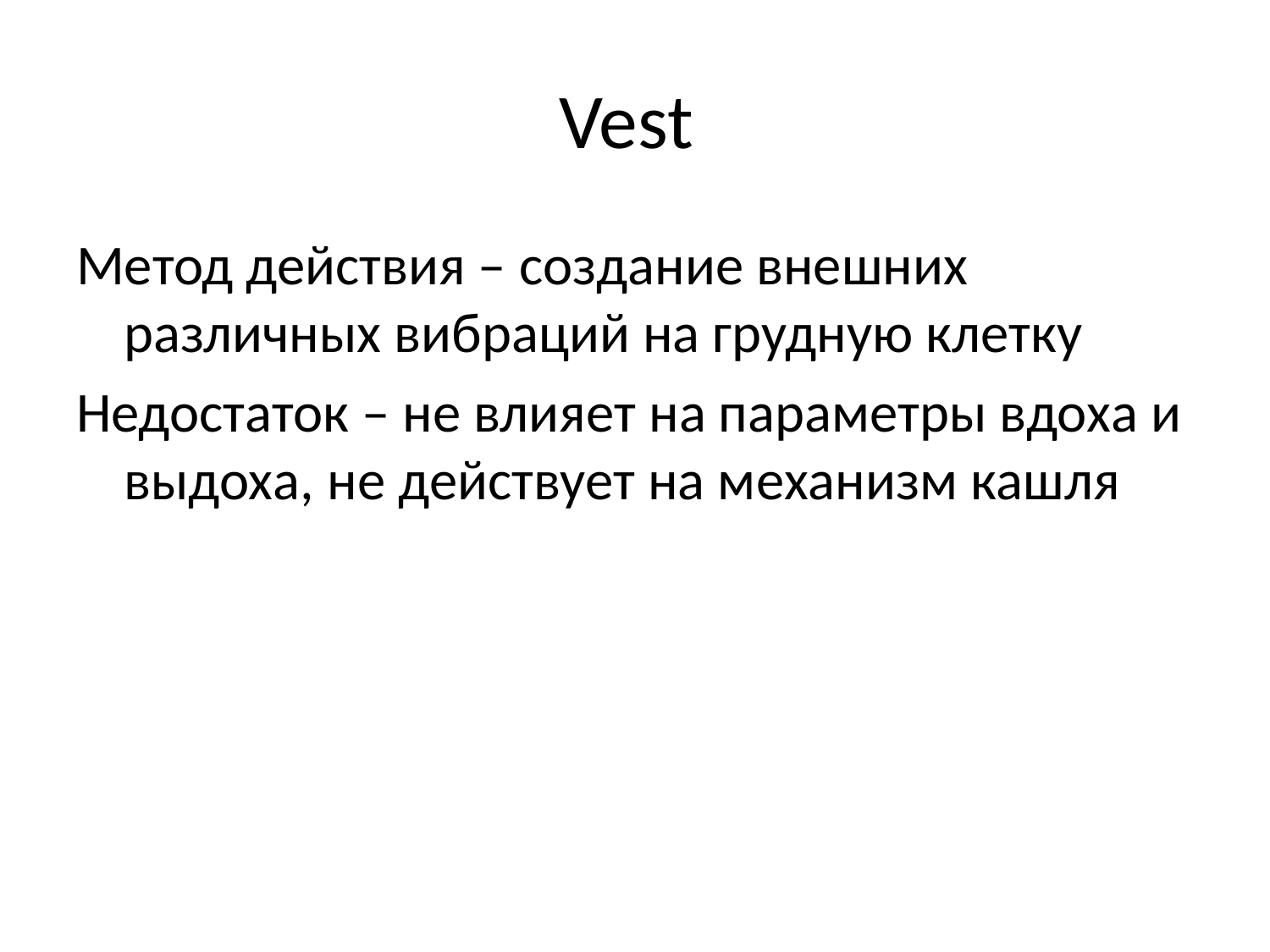

# Vest
Метод действия – создание внешних различных вибраций на грудную клетку
Недостаток – не влияет на параметры вдоха и выдоха, не действует на механизм кашля